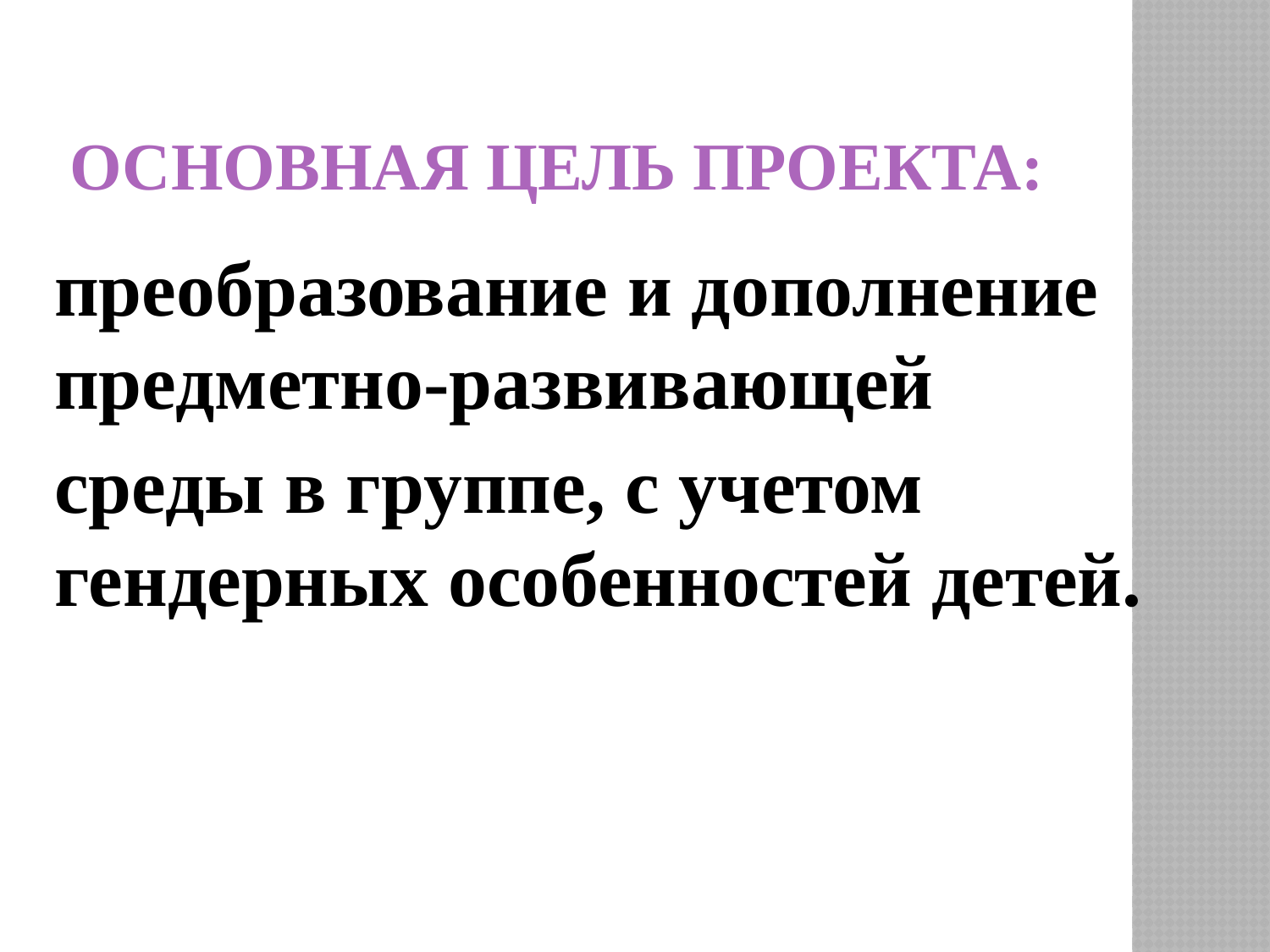

# Основная цель проекта:
преобразование и дополнение предметно-развивающей
среды в группе, с учетом гендерных особенностей детей.